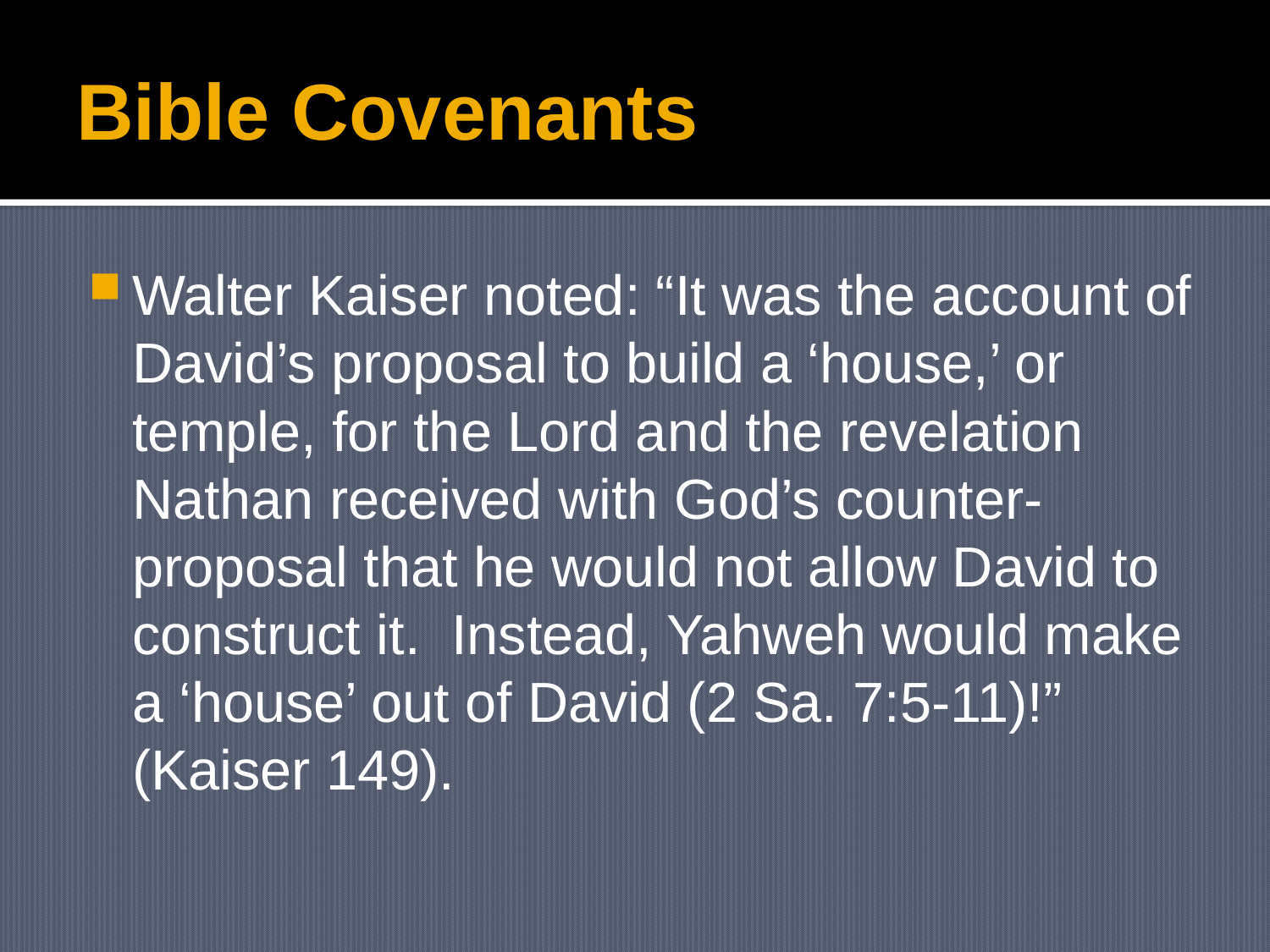

# Bible Covenants
Walter Kaiser noted: “It was the account of David’s proposal to build a ‘house,’ or temple, for the Lord and the revelation Nathan received with God’s counter-proposal that he would not allow David to construct it.  Instead, Yahweh would make a ‘house’ out of David (2 Sa. 7:5-11)!” (Kaiser 149).